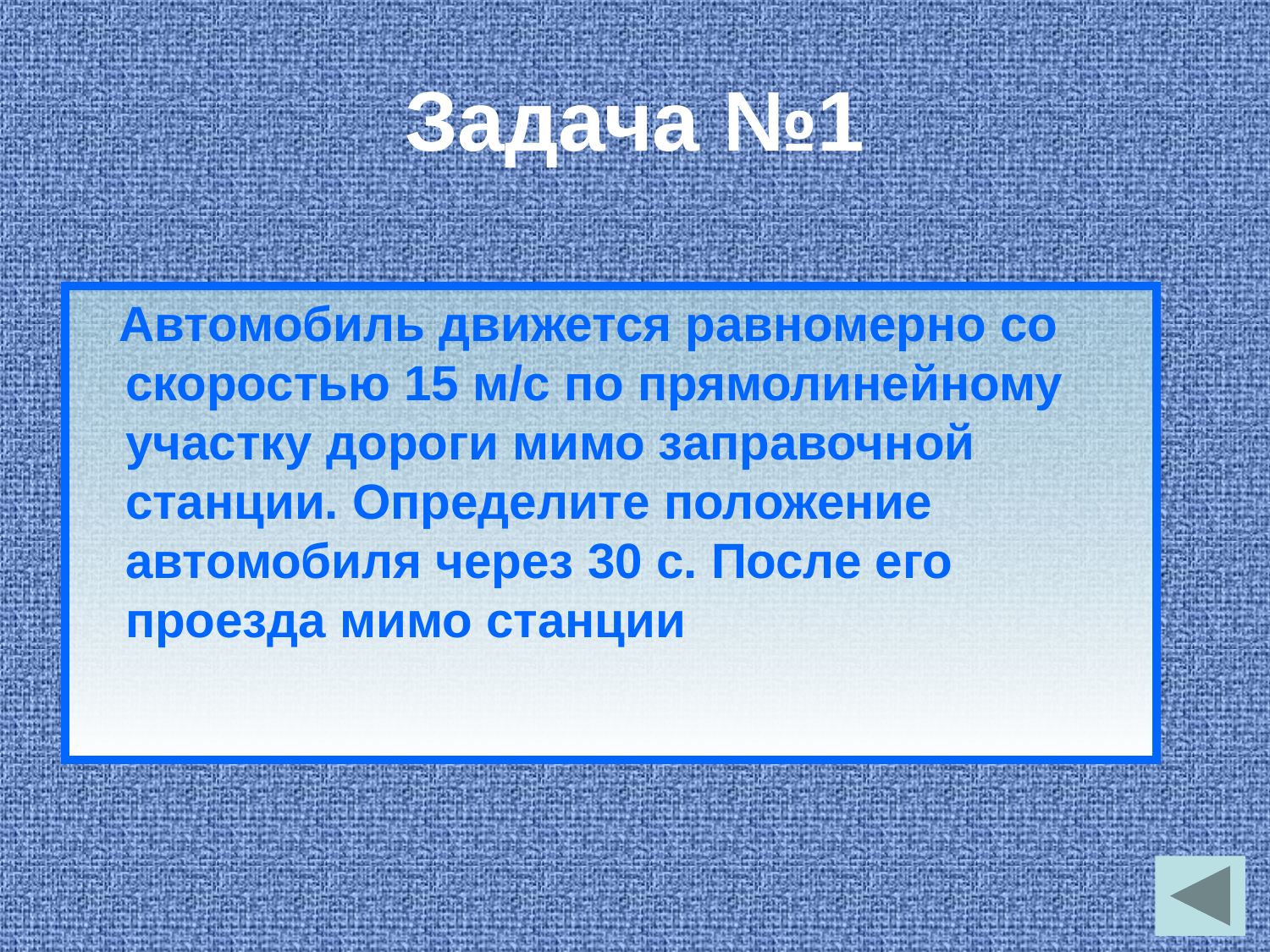

# Задача №1

   Автомобиль движется равномерно со скоростью 15 м/с по прямолинейному участку дороги мимо заправочной станции. Определите положение автомобиля через 30 с. После его проезда мимо станции